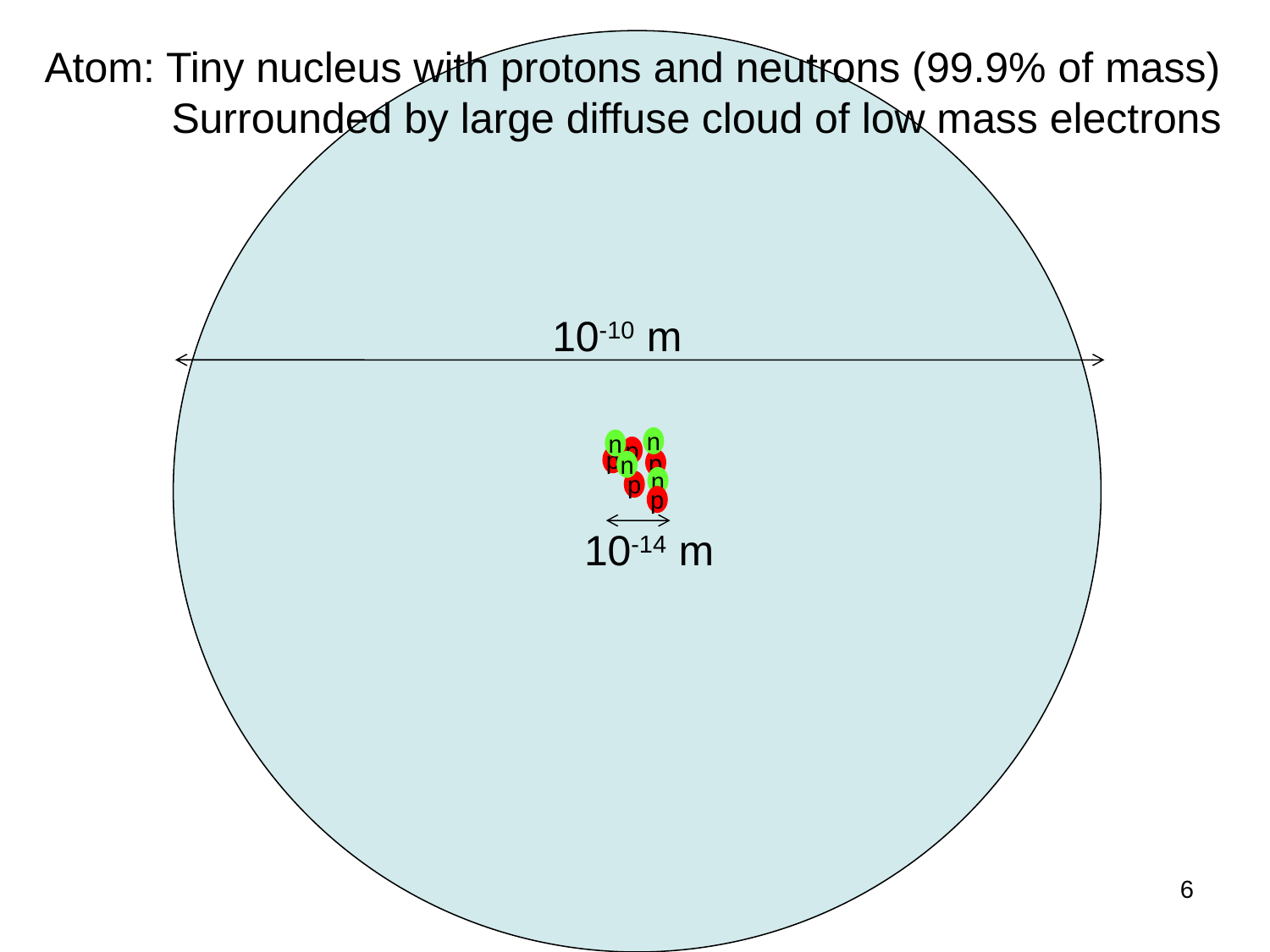

Atom: Tiny nucleus with protons and neutrons (99.9% of mass)
	Surrounded by large diffuse cloud of low mass electrons
10-10 m

n
n
p
p
p
n
n
p
p
10-14 m

6